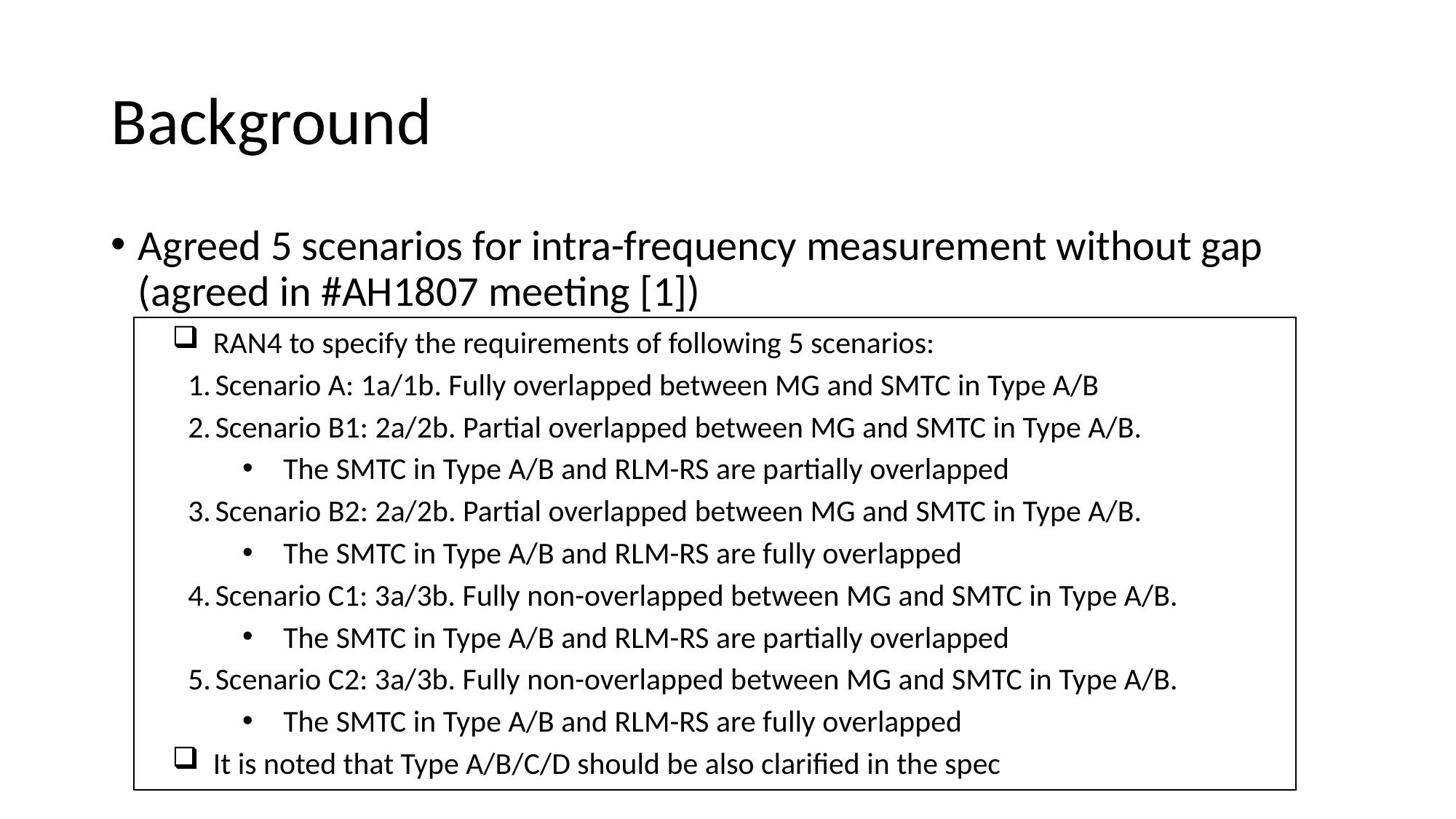

# Background
Agreed 5 scenarios for intra-frequency measurement without gap (agreed in #AH1807 meeting [1])
RAN4 to specify the requirements of following 5 scenarios:
Scenario A: 1a/1b. Fully overlapped between MG and SMTC in Type A/B
Scenario B1: 2a/2b. Partial overlapped between MG and SMTC in Type A/B.
The SMTC in Type A/B and RLM-RS are partially overlapped
Scenario B2: 2a/2b. Partial overlapped between MG and SMTC in Type A/B.
The SMTC in Type A/B and RLM-RS are fully overlapped
Scenario C1: 3a/3b. Fully non-overlapped between MG and SMTC in Type A/B.
The SMTC in Type A/B and RLM-RS are partially overlapped
Scenario C2: 3a/3b. Fully non-overlapped between MG and SMTC in Type A/B.
The SMTC in Type A/B and RLM-RS are fully overlapped
It is noted that Type A/B/C/D should be also clarified in the spec